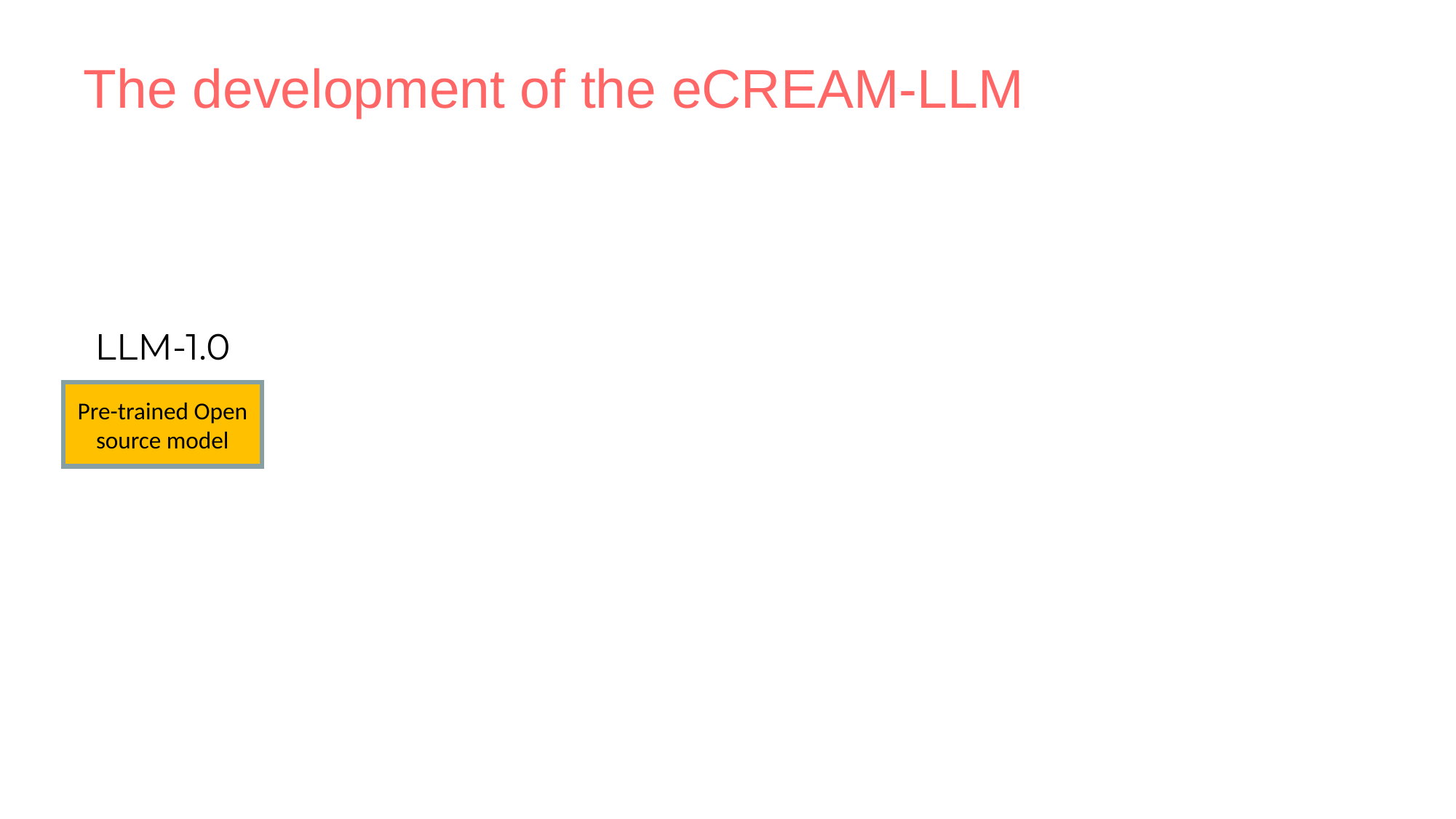

# The development of the eCREAM-LLM
LLM-1.0
Pre-trained Open source model